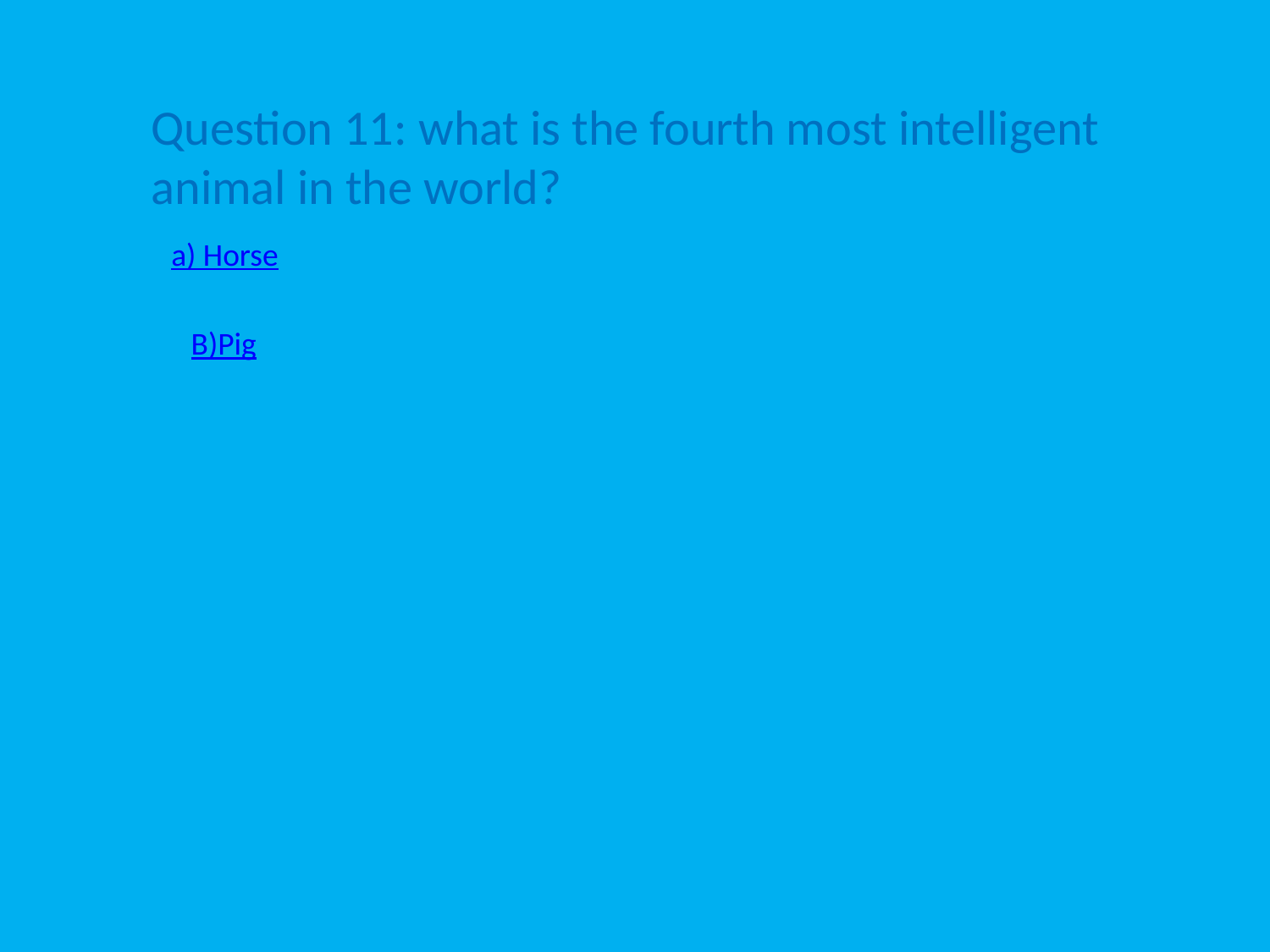

Question 11: what is the fourth most intelligent animal in the world?
a) Horse
B)Pig